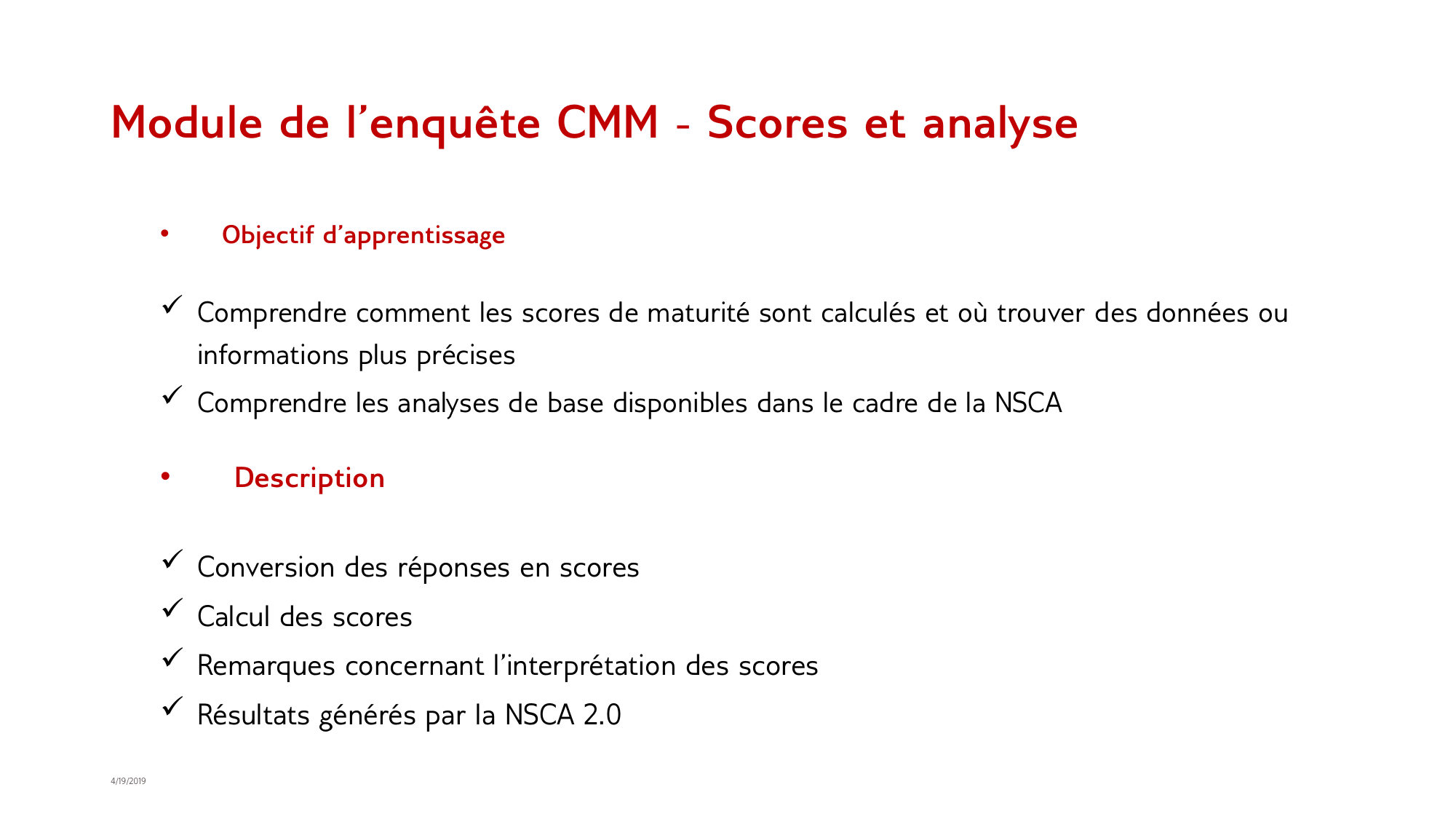

# Module de l’enquête CMM - Scores et analyse
Objectif d’apprentissage

Comprendre comment les scores de maturité sont calculés et où trouver des données ou informations plus précises
Comprendre les analyses de base disponibles dans le cadre de la NSCA

Description

Conversion des réponses en scores
Calcul des scores
Remarques concernant l’interprétation des scores
Résultats générés par la NSCA 2.0

4/19/2019